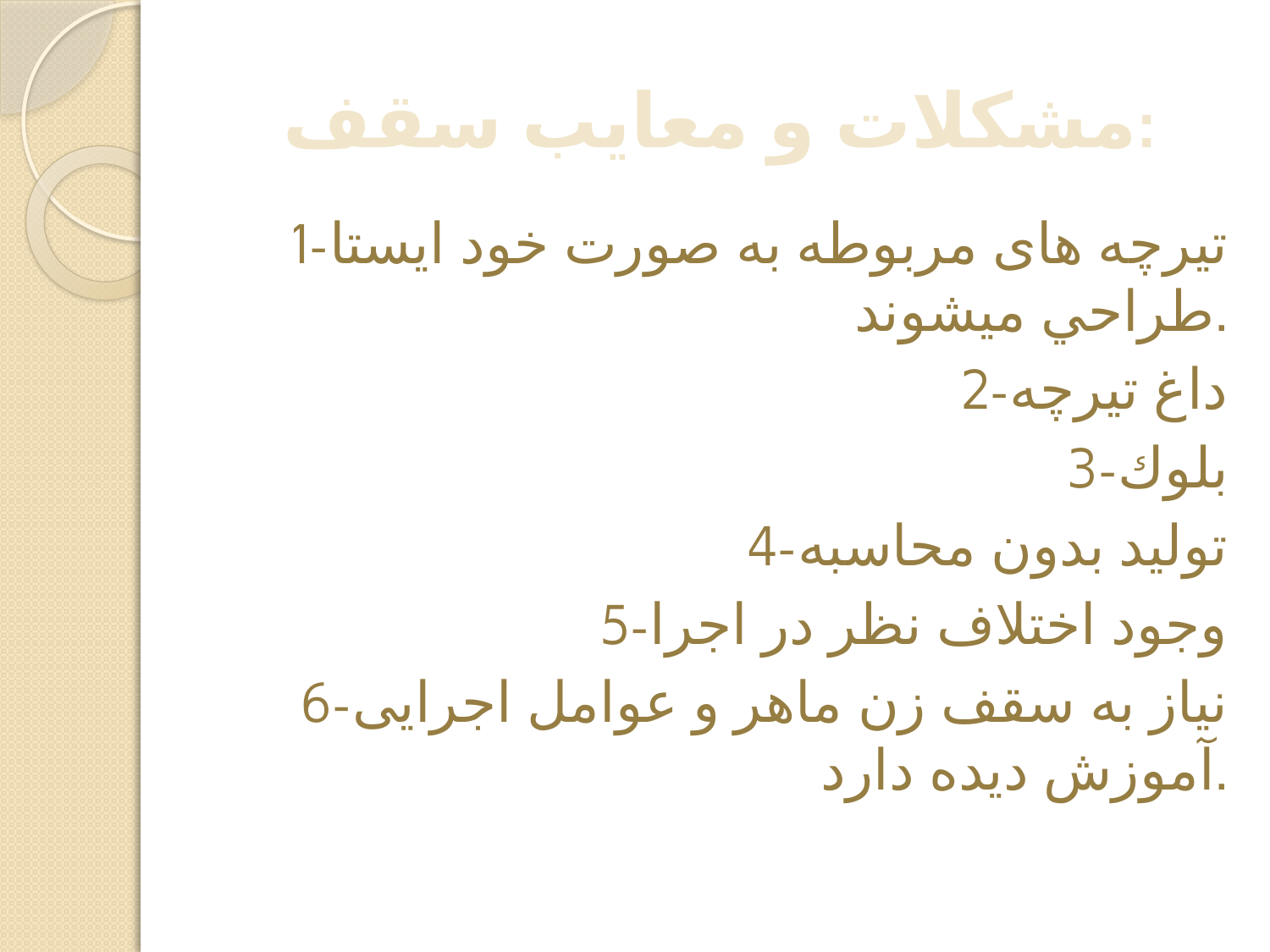

# مشكلات و معايب سقف:
1-تيرچه هاى مربوطه به صورت خود ايستا طراحي ميشوند.
2-داغ تيرچه
3-بلوك
4-توليد بدون محاسبه
5-وجود اختلاف نظر در اجرا
6-نياز به سقف زن ماهر و عوامل اجرايى آموزش ديده دارد.